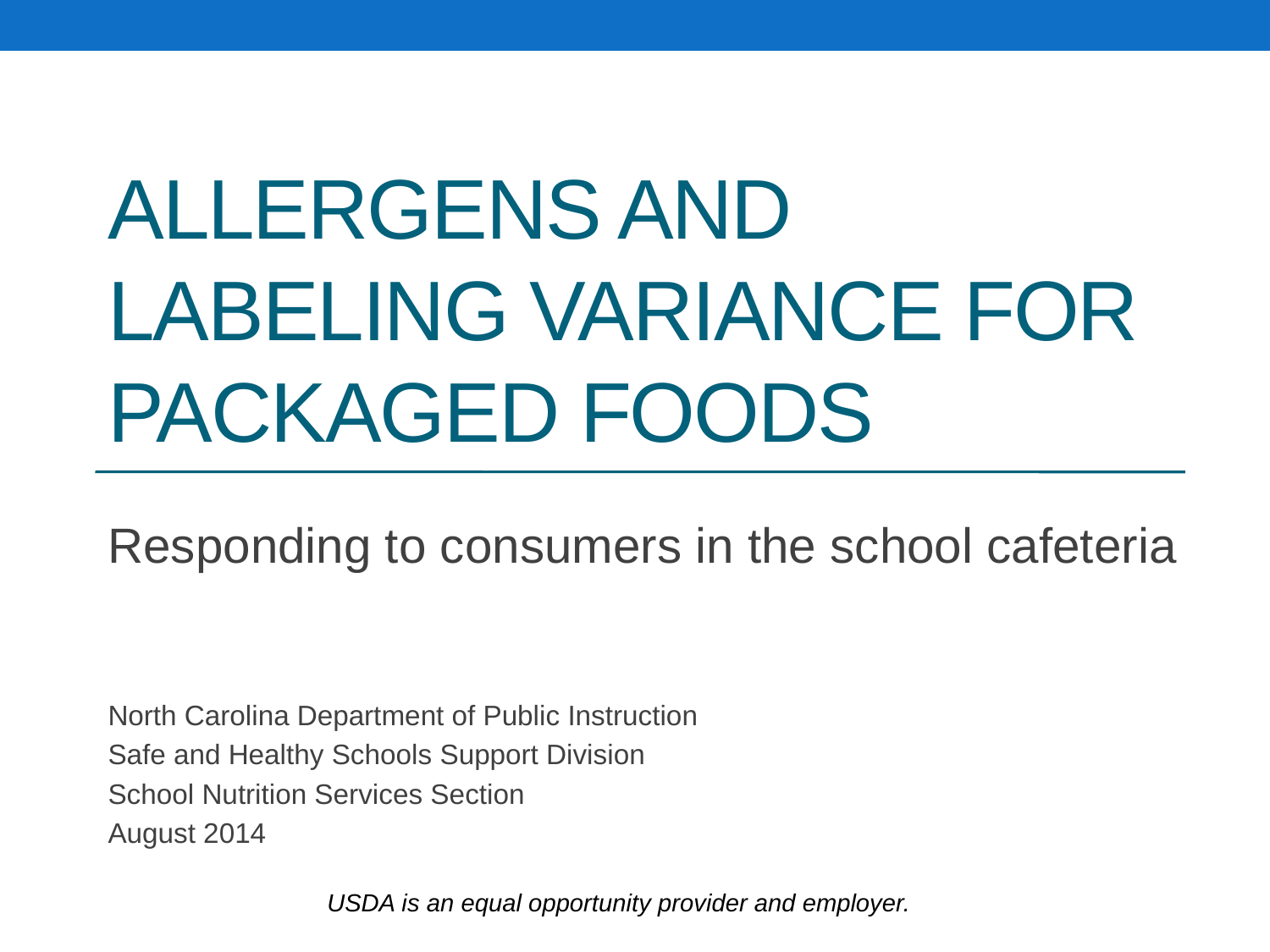

# Allergens and labeling variance for packaged foods
Responding to consumers in the school cafeteria

North Carolina Department of Public Instruction
Safe and Healthy Schools Support Division
School Nutrition Services Section
August 2014
USDA is an equal opportunity provider and employer.